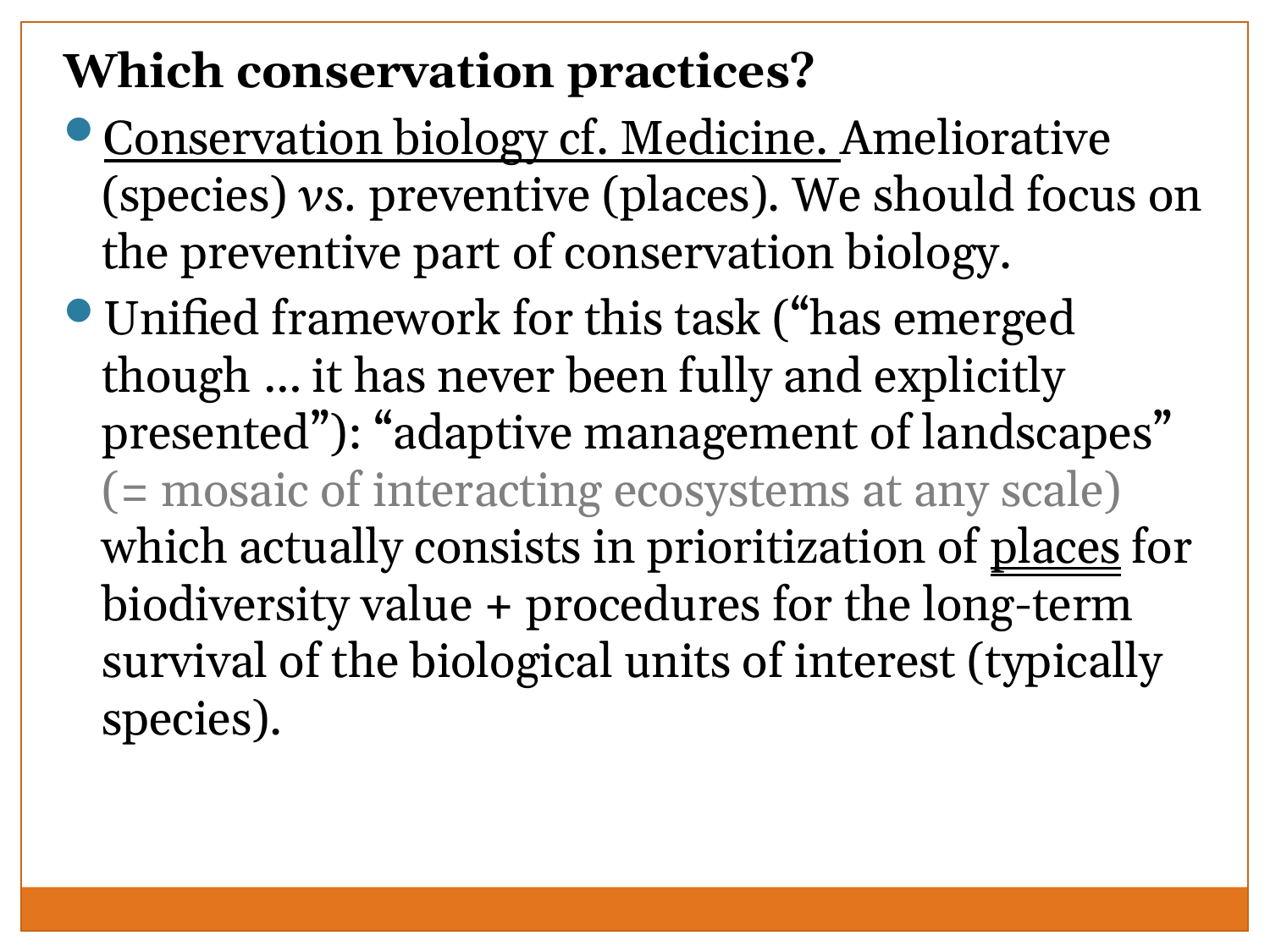

Which conservation practices?
Conservation biology cf. Medicine. Ameliorative (species) vs. preventive (places). We should focus on the preventive part of conservation biology.
Unified framework for this task (“has emerged though … it has never been fully and explicitly presented”): “adaptive management of landscapes” (= mosaic of interacting ecosystems at any scale) which actually consists in prioritization of places for biodiversity value + procedures for the long-term survival of the biological units of interest (typically species).